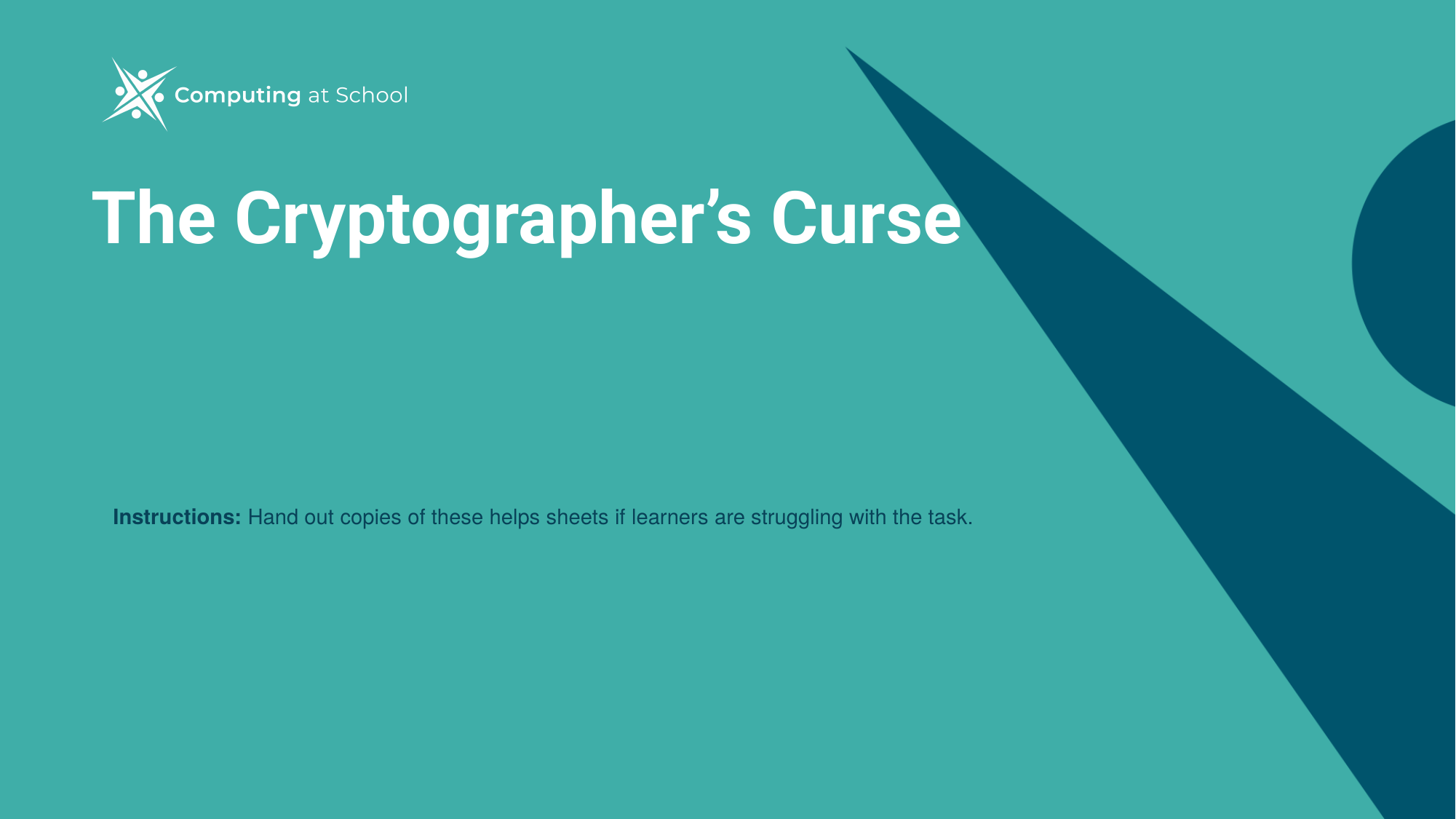

The Cryptographer’s Curse

Instructions: Hand out copies of these helps sheets if learners are struggling with the task.